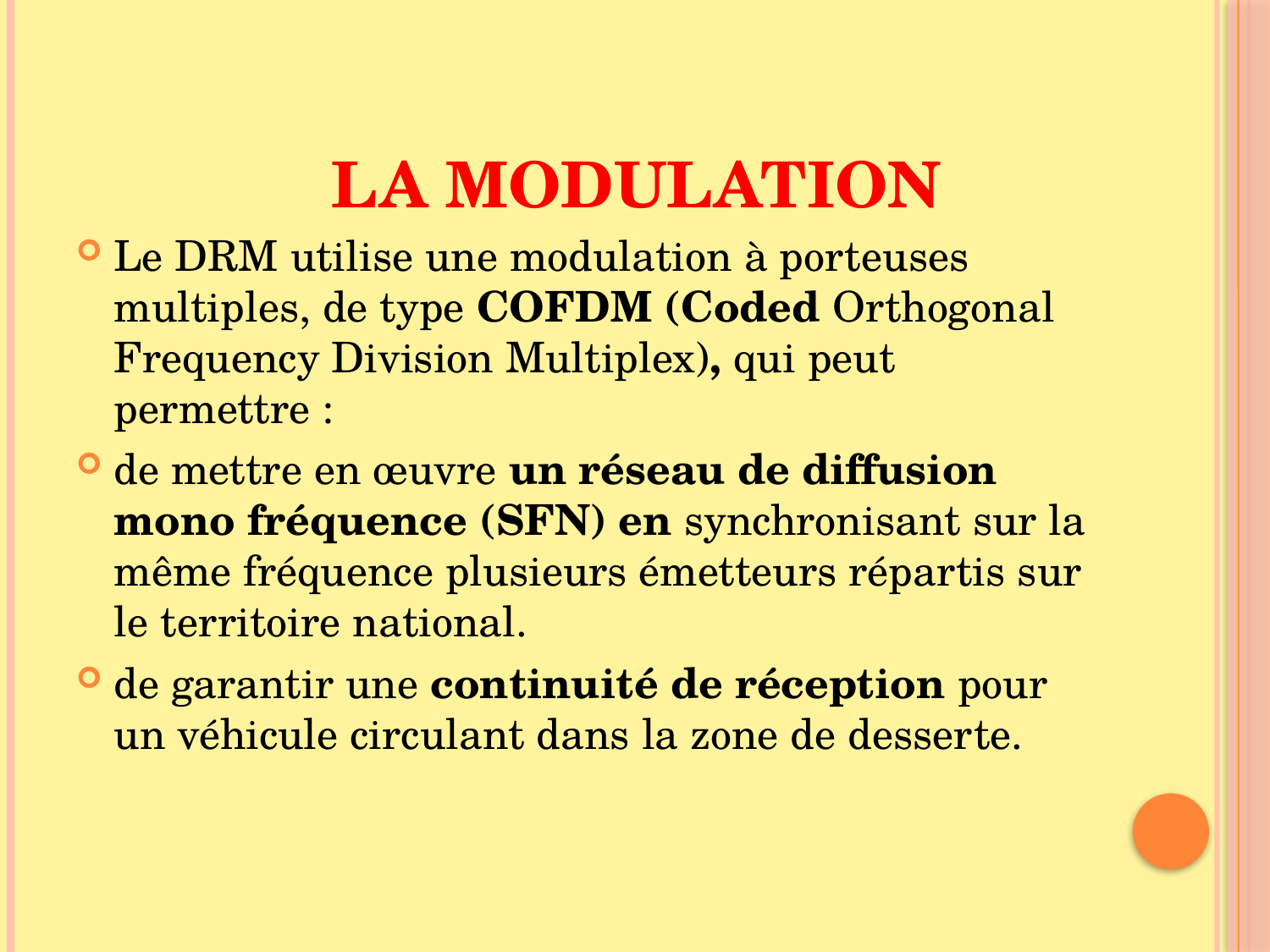

# LA MODULATION
Le DRM utilise une modulation à porteuses multiples, de type COFDM (Coded Orthogonal Frequency Division Multiplex), qui peut permettre :
de mettre en œuvre un réseau de diffusion mono fréquence (SFN) en synchronisant sur la même fréquence plusieurs émetteurs répartis sur le territoire national.
de garantir une continuité de réception pour un véhicule circulant dans la zone de desserte.